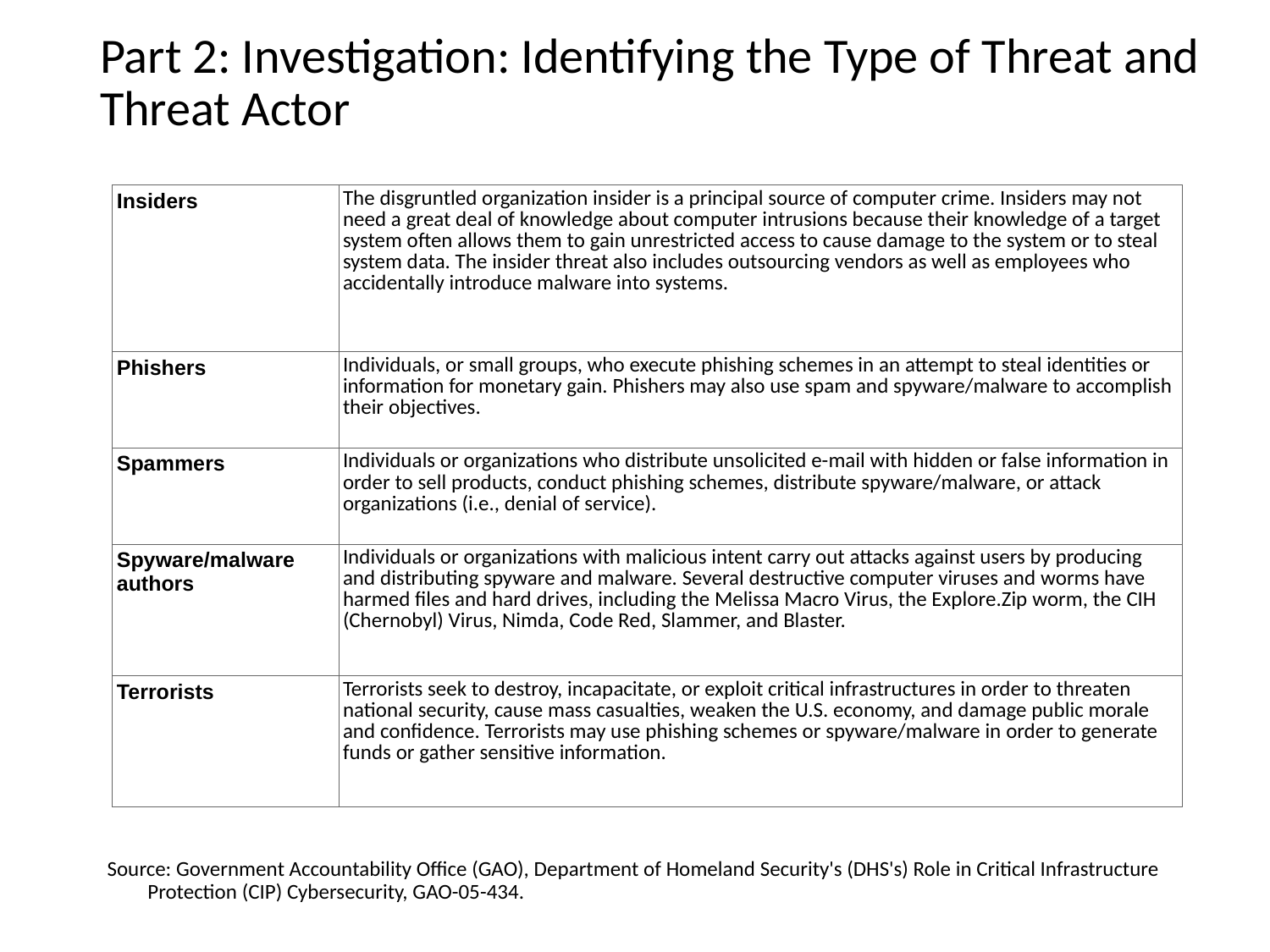

# Part 2: Investigation: Identifying the Type of Threat and Threat Actor
| Insiders | The disgruntled organization insider is a principal source of computer crime. Insiders may not need a great deal of knowledge about computer intrusions because their knowledge of a target system often allows them to gain unrestricted access to cause damage to the system or to steal system data. The insider threat also includes outsourcing vendors as well as employees who accidentally introduce malware into systems. |
| --- | --- |
| Phishers | Individuals, or small groups, who execute phishing schemes in an attempt to steal identities or information for monetary gain. Phishers may also use spam and spyware/malware to accomplish their objectives. |
| Spammers | Individuals or organizations who distribute unsolicited e-mail with hidden or false information in order to sell products, conduct phishing schemes, distribute spyware/malware, or attack organizations (i.e., denial of service). |
| Spyware/malware authors | Individuals or organizations with malicious intent carry out attacks against users by producing and distributing spyware and malware. Several destructive computer viruses and worms have harmed files and hard drives, including the Melissa Macro Virus, the Explore.Zip worm, the CIH (Chernobyl) Virus, Nimda, Code Red, Slammer, and Blaster. |
| Terrorists | Terrorists seek to destroy, incapacitate, or exploit critical infrastructures in order to threaten national security, cause mass casualties, weaken the U.S. economy, and damage public morale and confidence. Terrorists may use phishing schemes or spyware/malware in order to generate funds or gather sensitive information. |

Source: Government Accountability Office (GAO), Department of Homeland Security's (DHS's) Role in Critical Infrastructure Protection (CIP) Cybersecurity, GAO-05-434.